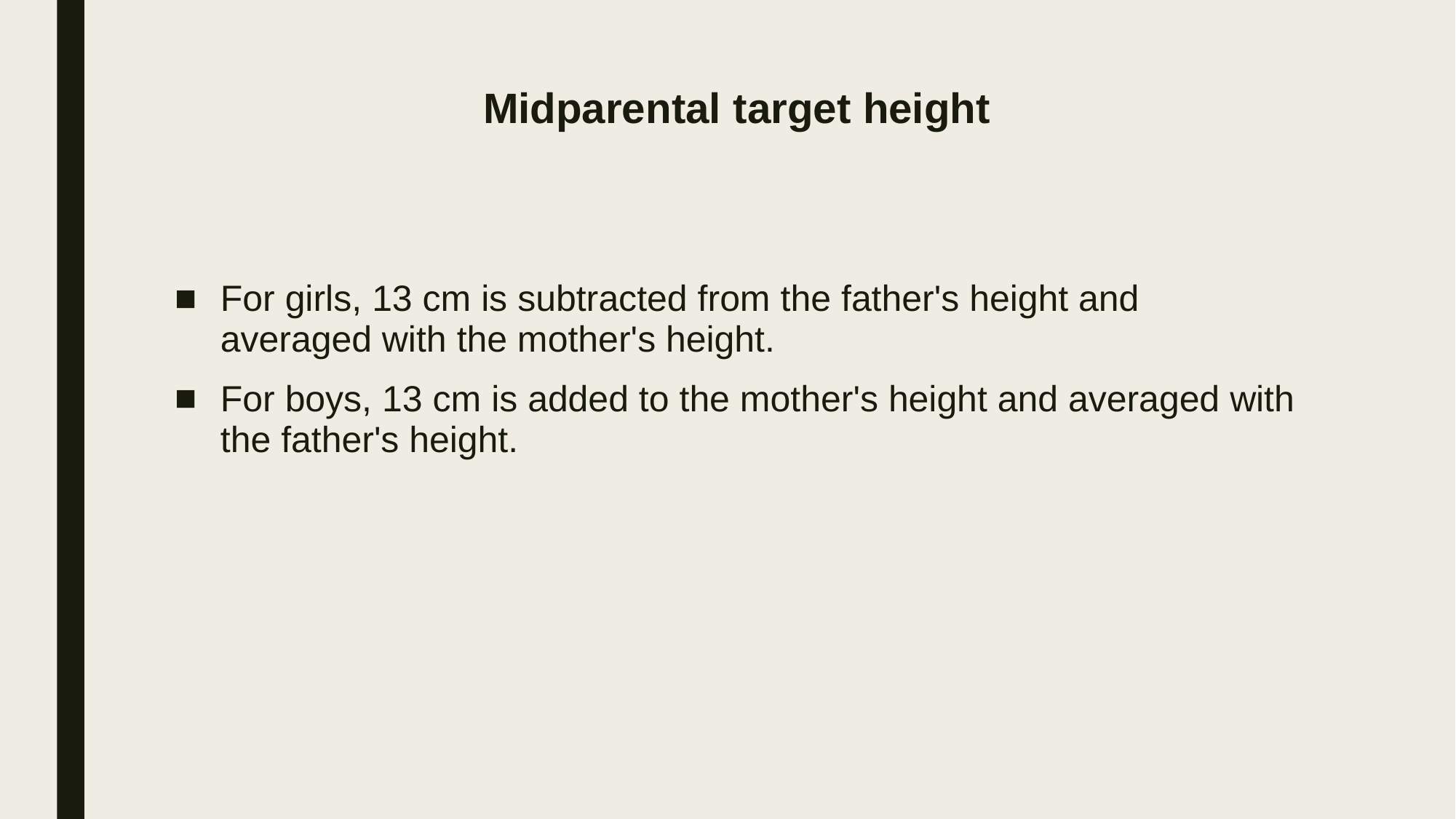

# Midparental target height
For girls, 13 cm is subtracted from the father's height and averaged with the mother's height.
For boys, 13 cm is added to the mother's height and averaged with the father's height.